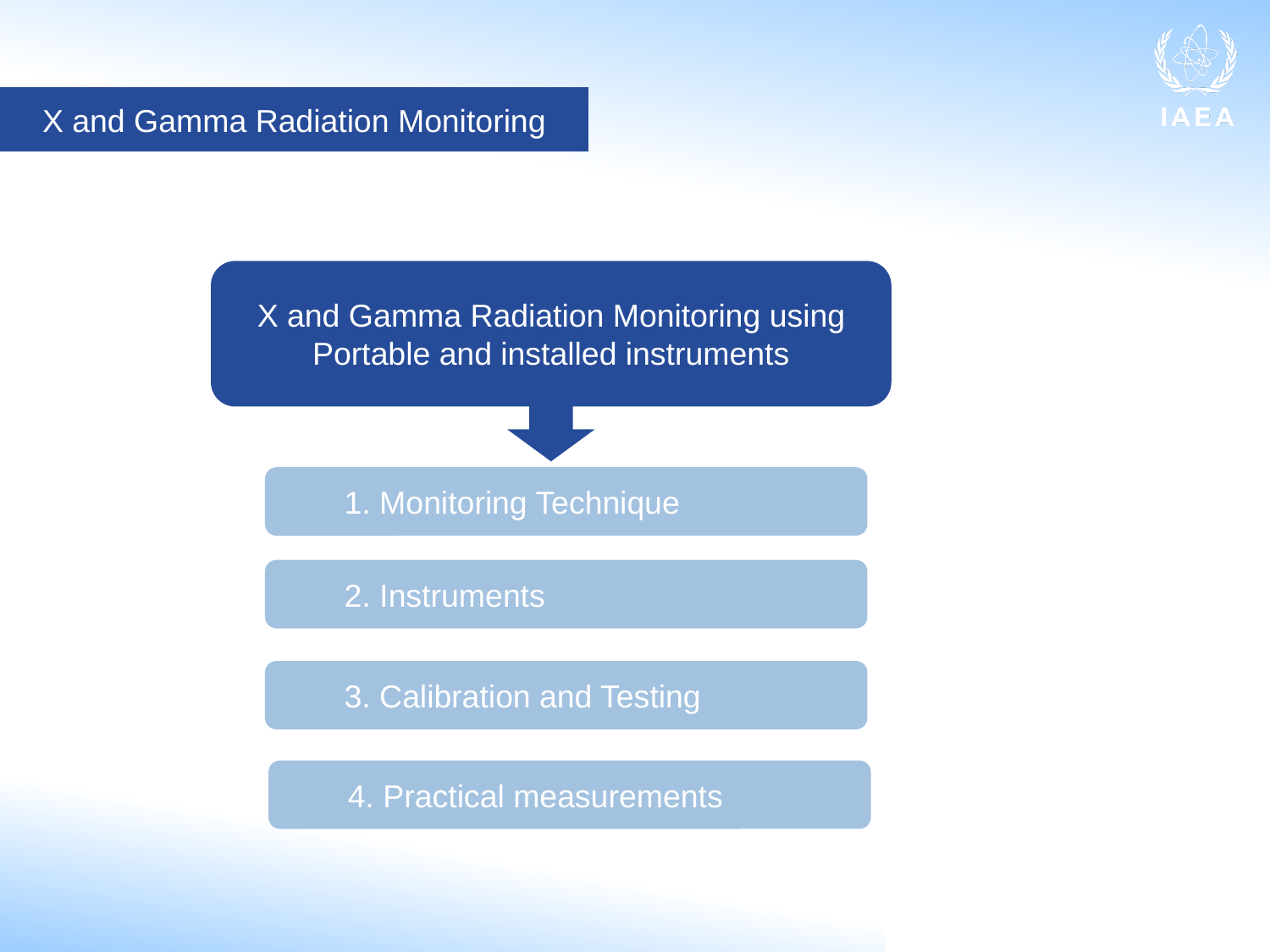

X and Gamma Radiation Monitoring

X and Gamma Radiation Monitoring using Portable and installed instruments

1. Monitoring Technique
2. Instruments
3. Calibration and Testing
4. Practical measurements